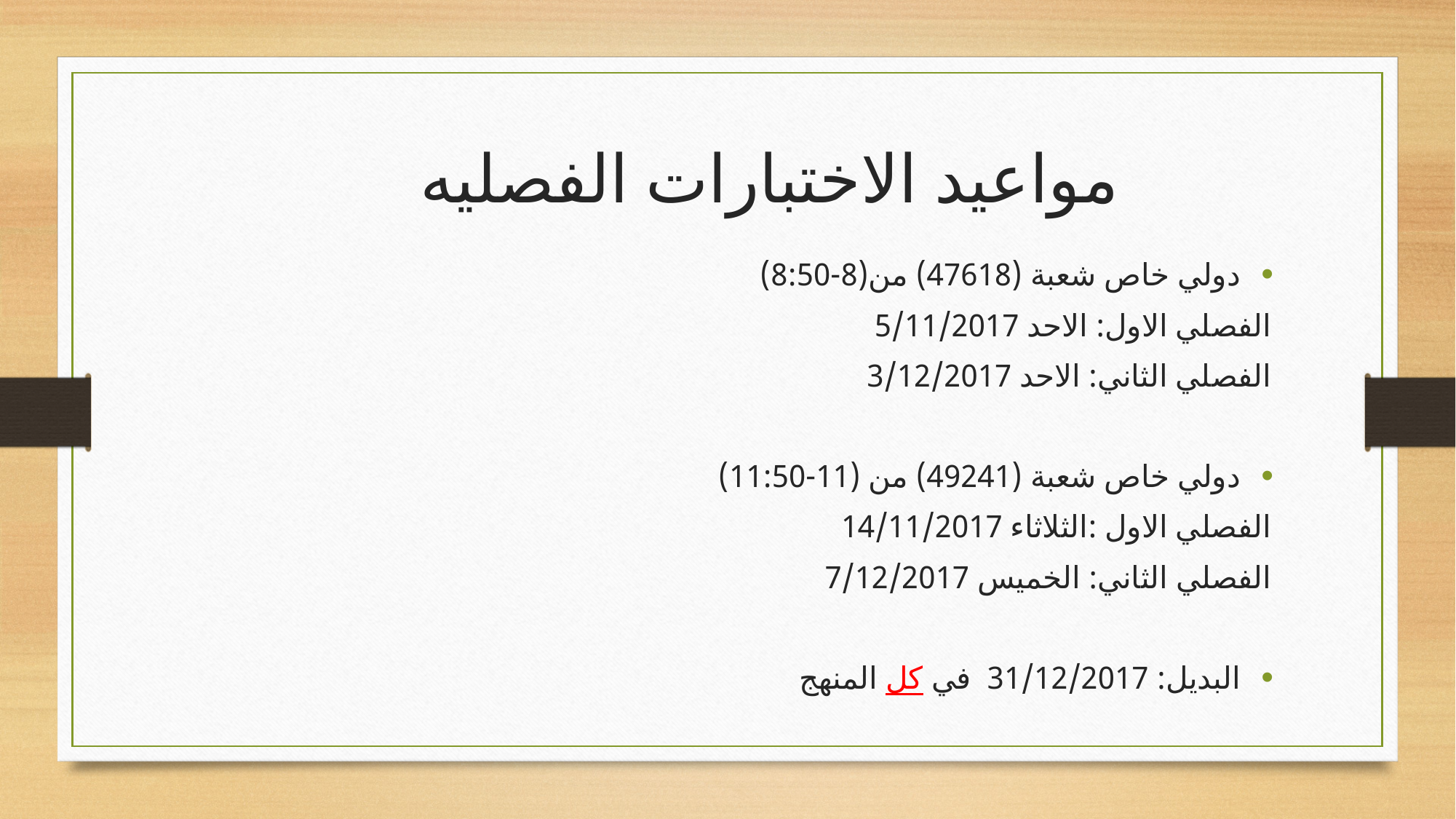

مواعيد الاختبارات الفصليه
دولي خاص شعبة (47618) من(8-8:50)
الفصلي الاول: الاحد 5/11/2017
الفصلي الثاني: الاحد 3/12/2017

دولي خاص شعبة (49241) من (11-11:50)
الفصلي الاول :الثلاثاء 14/11/2017
الفصلي الثاني: الخميس 7/12/2017

البديل: 31/12/2017  في كل المنهج